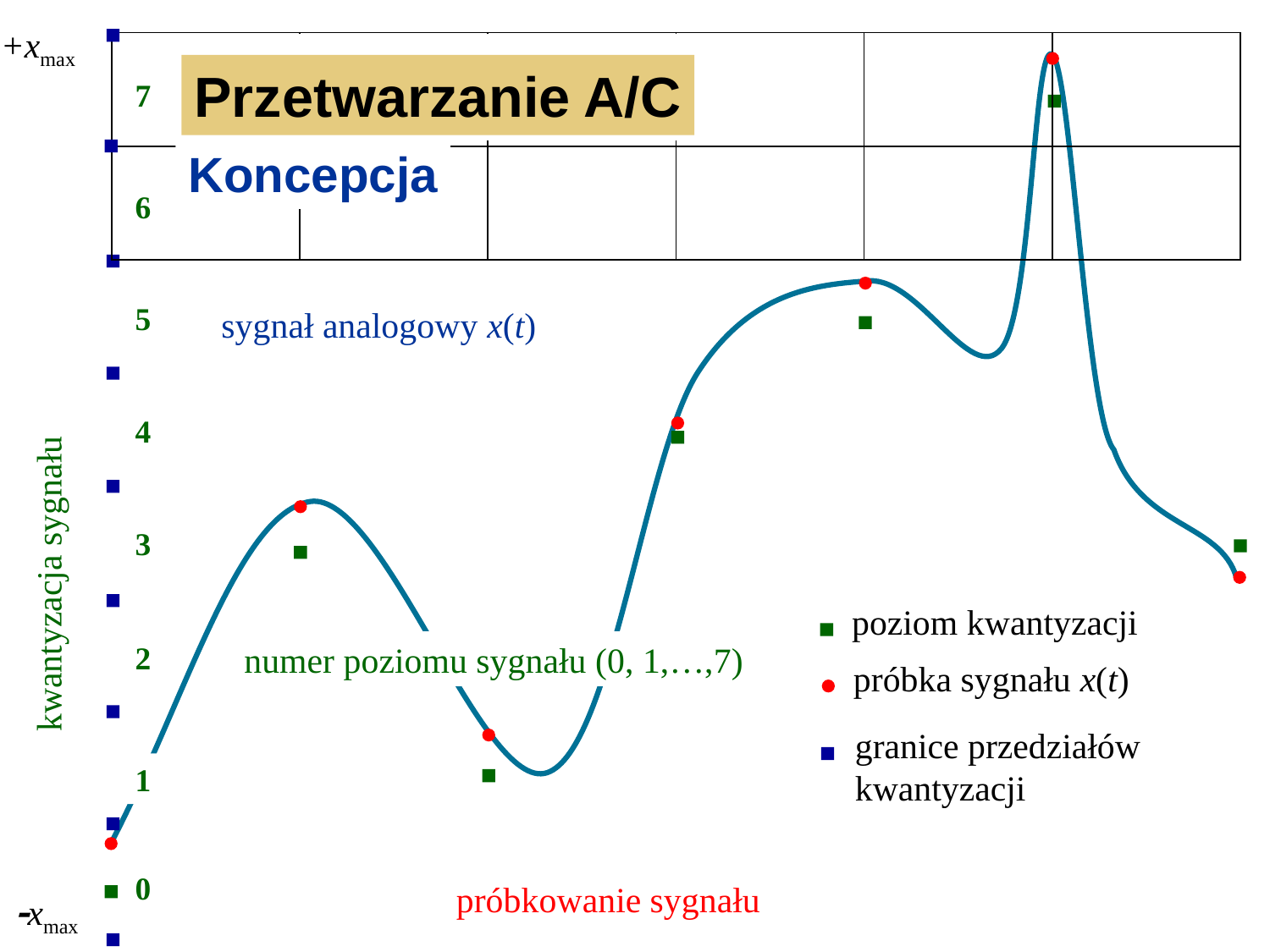

+xmax

|  |  |  |  |  |  |
| --- | --- | --- | --- | --- | --- |
|  |  |  |  |  |  |

Przetwarzanie A/C

7

Koncepcja

6

|  |  |  |  |  |  |
| --- | --- | --- | --- | --- | --- |
|  |  |  |  |  |  |
|  |  |  |  |  |  |
|  |  |  |  |  |  |
|  |  |  |  |  |  |
|  |  |  |  |  |  |

5
sygnał analogowy x(t)

4

3

kwantyzacja sygnału

poziom kwantyzacji

numer poziomu sygnału (0, 1,…,7)
2
próbka sygnału x(t)

granice przedziałów
kwantyzacji

1

0
próbkowanie sygnału
−xmax